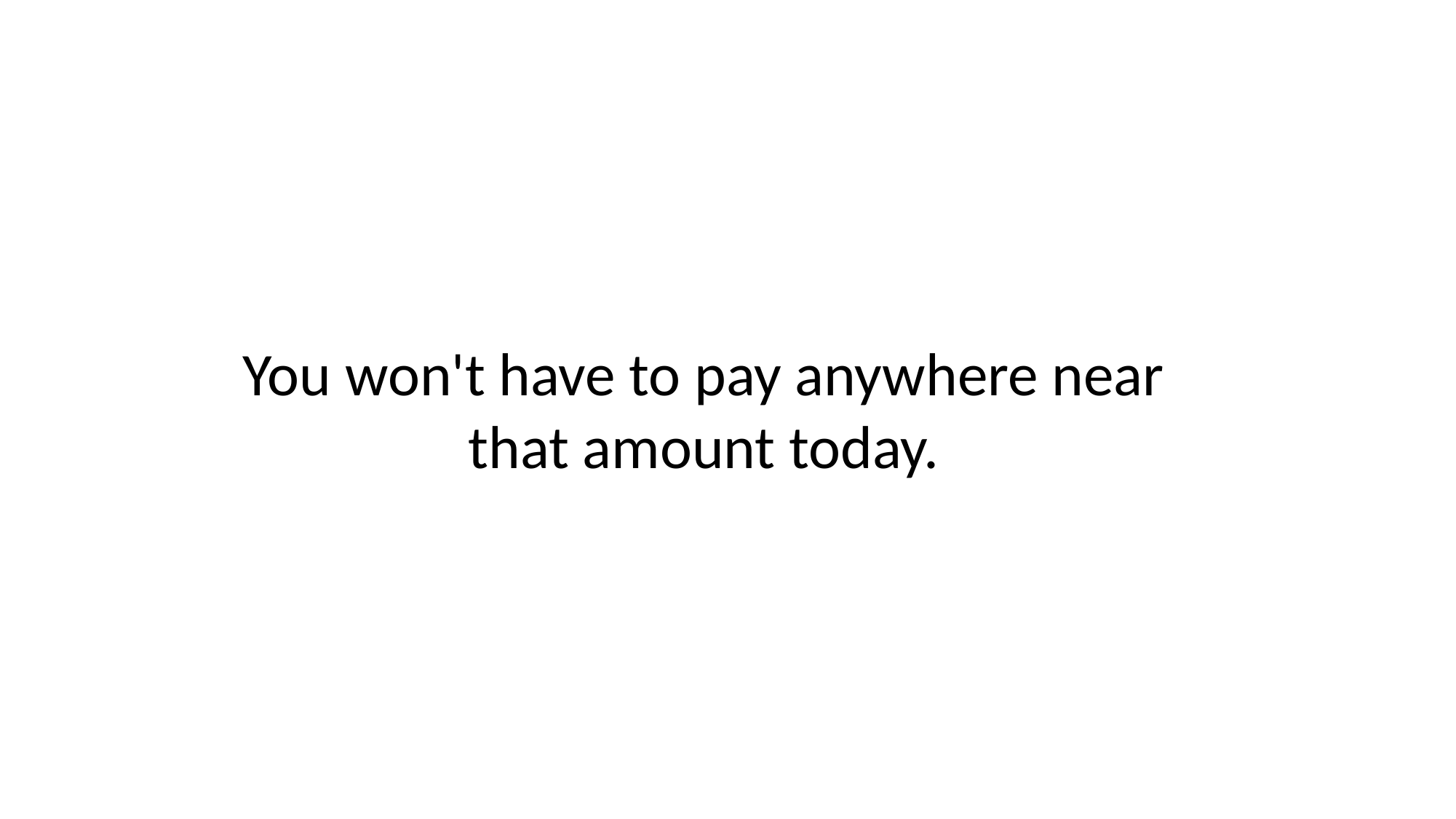

You won't have to pay anywhere near that amount today.